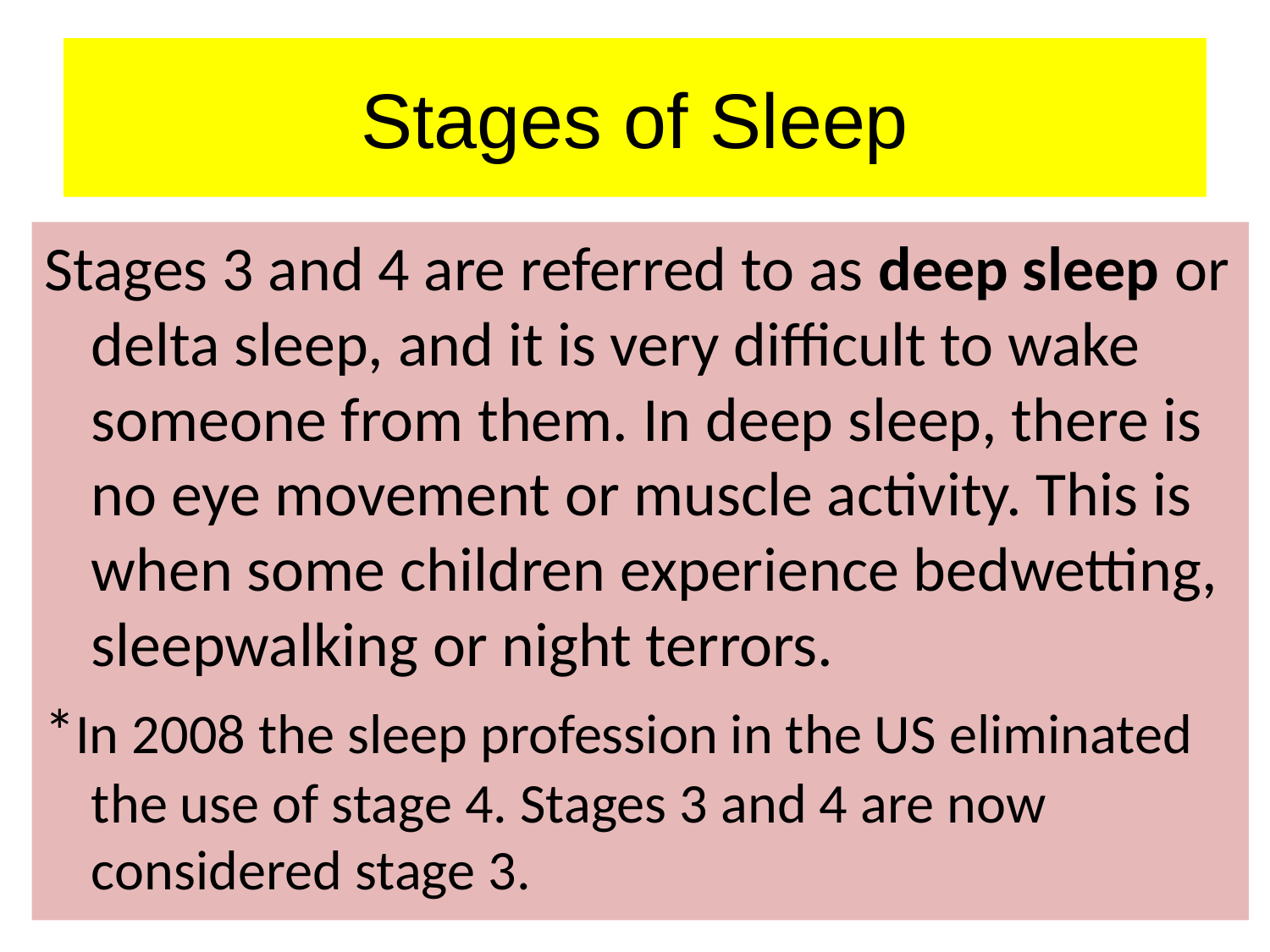

# Stages of Sleep
Stages 3 and 4 are referred to as deep sleep or delta sleep, and it is very difficult to wake someone from them. In deep sleep, there is no eye movement or muscle activity. This is when some children experience bedwetting, sleepwalking or night terrors.
*In 2008 the sleep profession in the US eliminated the use of stage 4. Stages 3 and 4 are now considered stage 3.